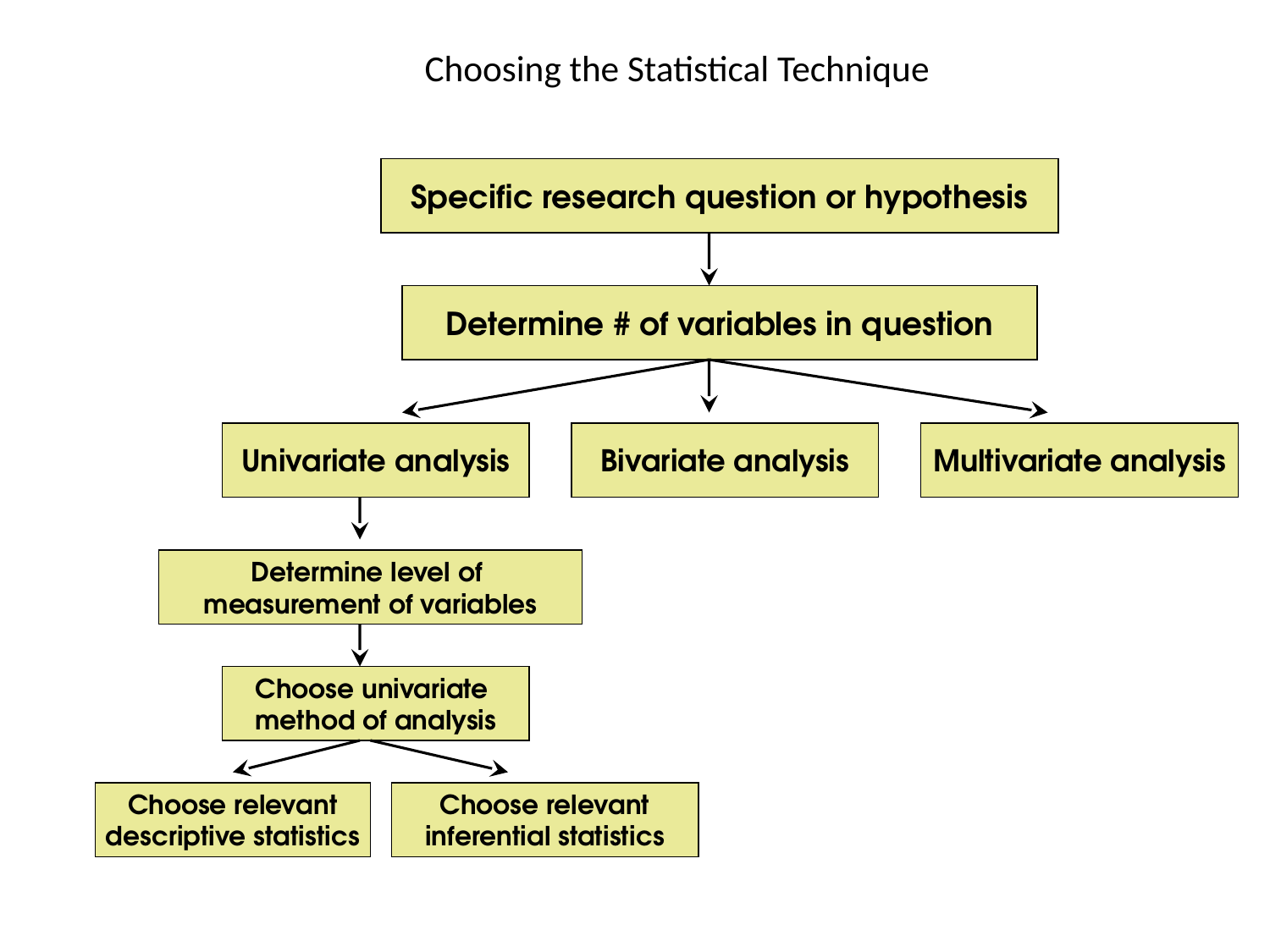

# Choosing the Statistical Technique
Specific research question or hypothesis

Determine # of variables in question

Univariate analysis
Bivariate analysis
Multivariate analysis

Determine level of
measurement of variables

Choose univariate
method of analysis

Choose relevant
descriptive statistics
Choose relevant
inferential statistics